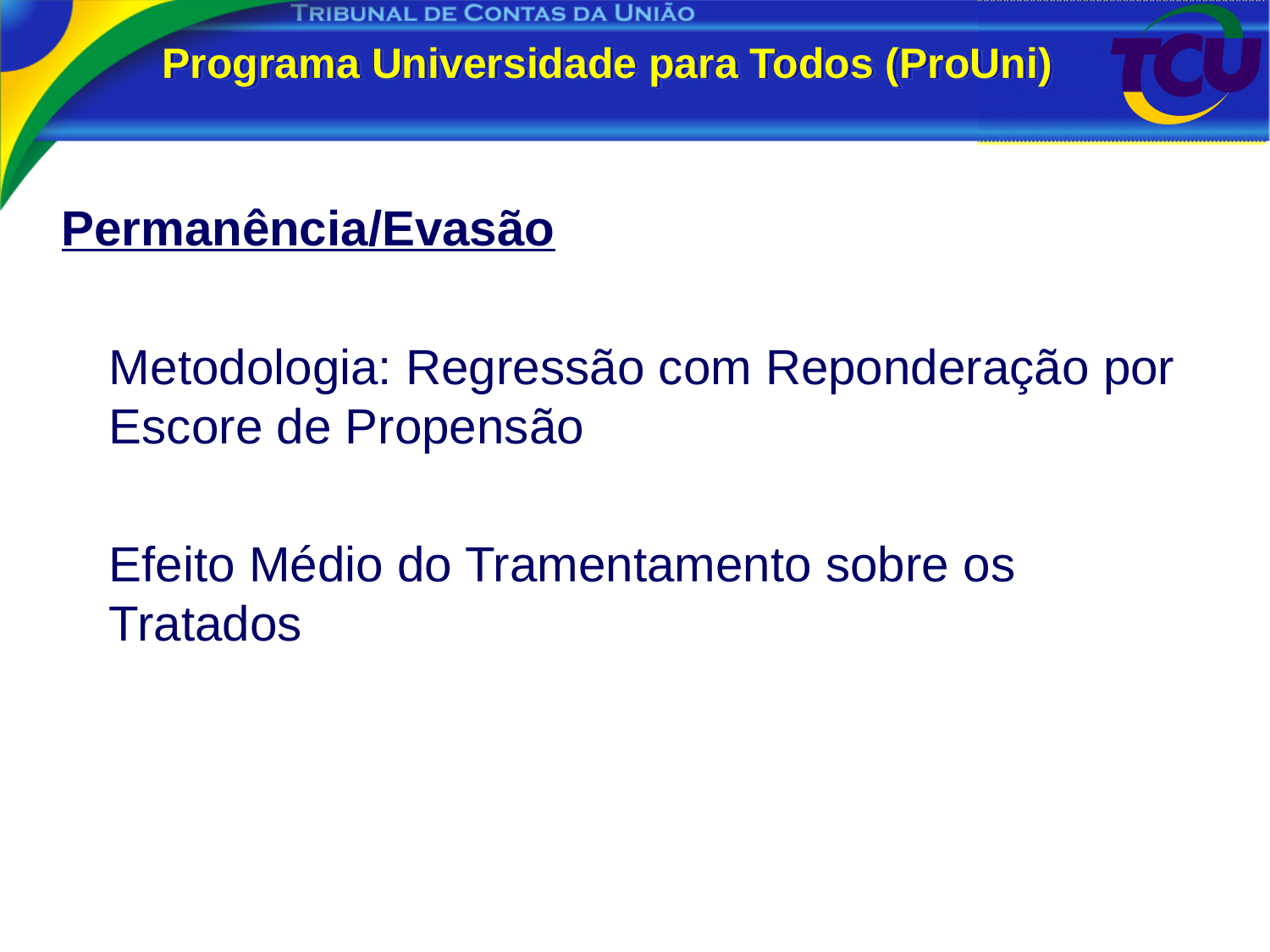

# Programa Universidade para Todos (ProUni)
Permanência/Evasão

	Metodologia: Regressão com Reponderação por Escore de Propensão

	Efeito Médio do Tramentamento sobre os Tratados